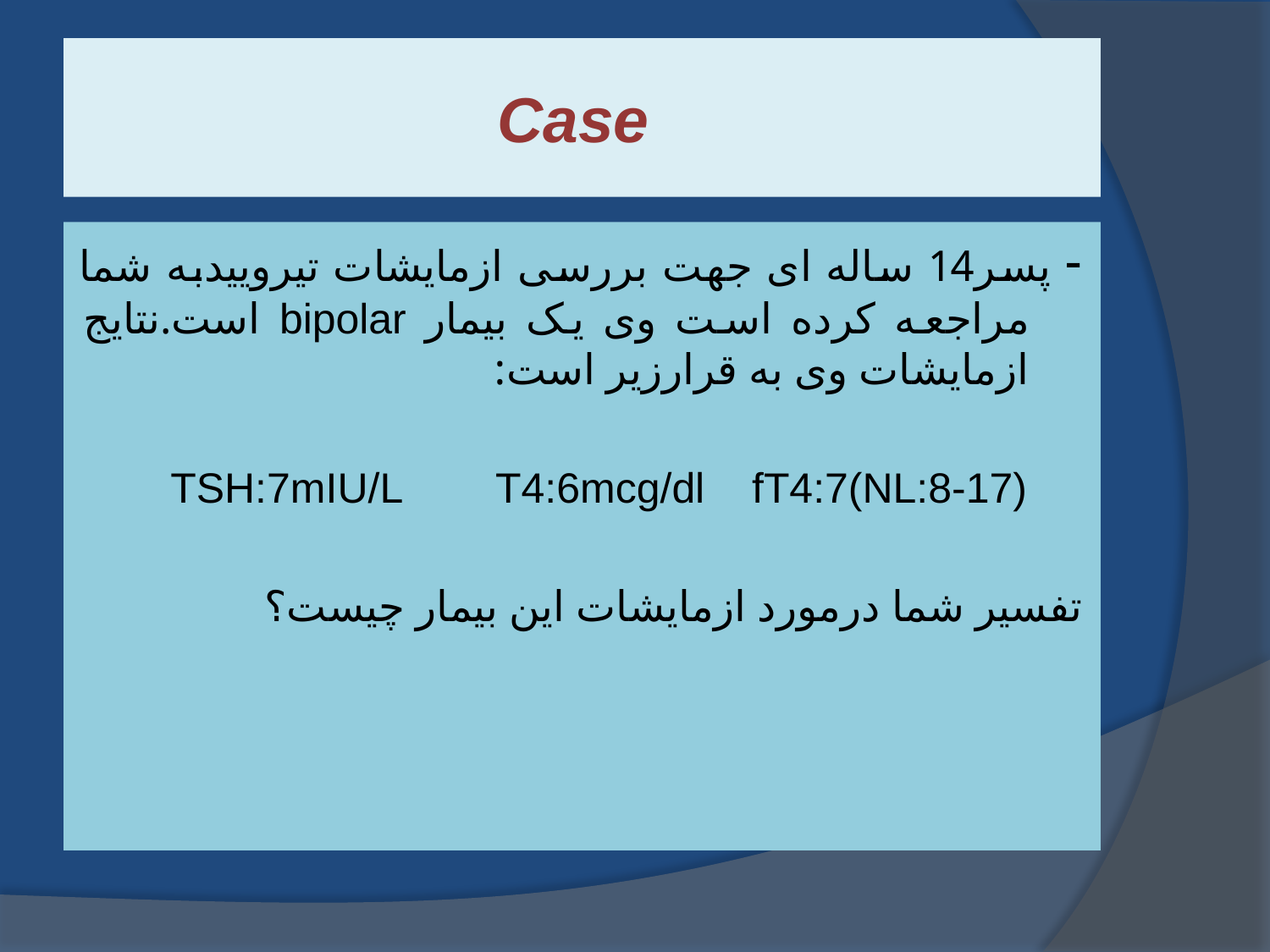

# Case
- پسر14 ساله ای جهت بررسی ازمایشات تیروییدبه شما مراجعه کرده است وی یک بیمار bipolar است.نتایج ازمایشات وی به قرارزیر است:

     TSH:7mIU/L        T4:6mcg/dl    fT4:7(NL:8-17)

تفسیر شما درمورد ازمایشات این بیمار چیست؟